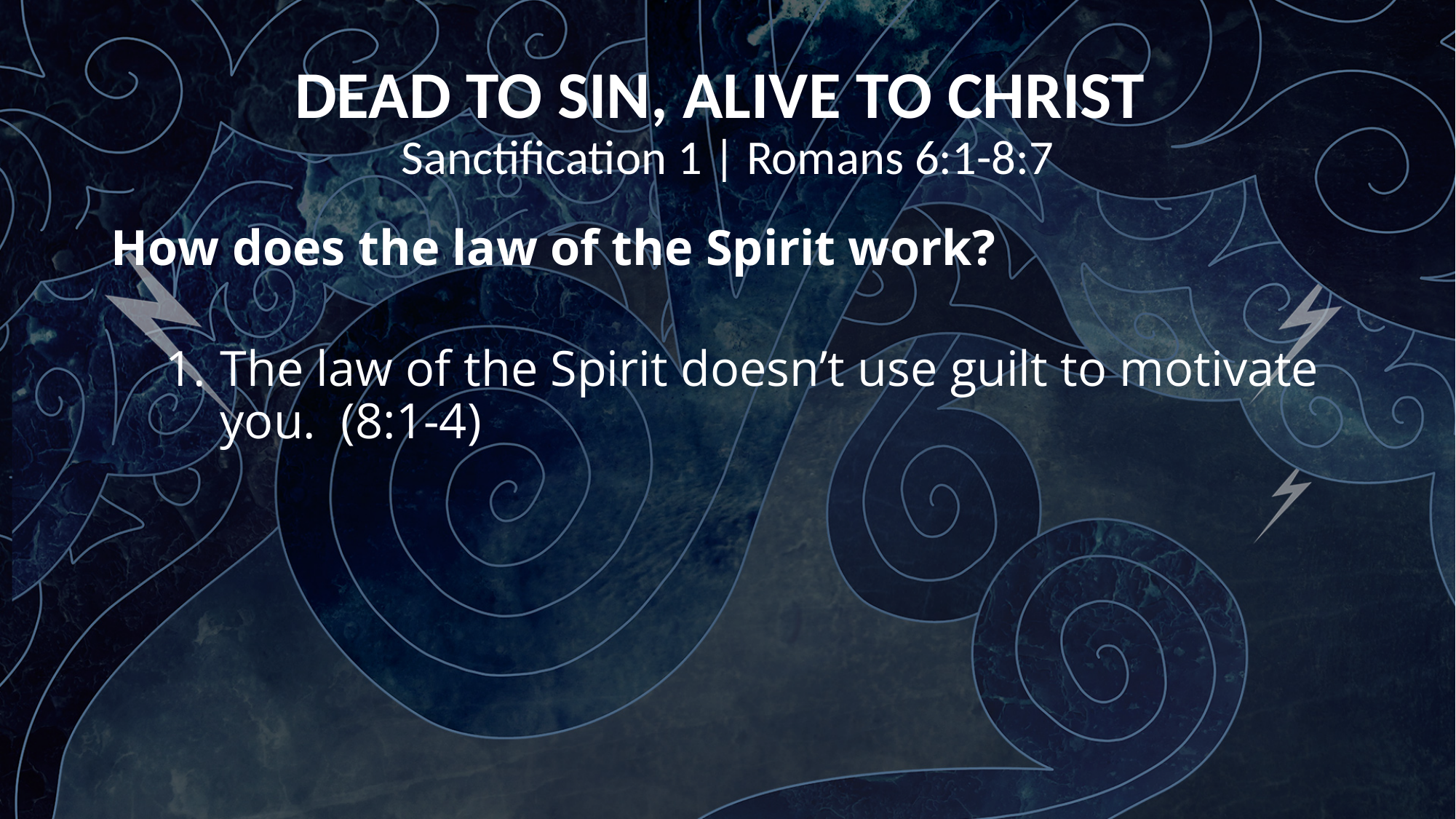

DEAD TO SIN, ALIVE TO CHRIST
Sanctification 1 | Romans 6:1-8:7
How does the law of the Spirit work?

The law of the Spirit doesn’t use guilt to motivate you.  (8:1-4)